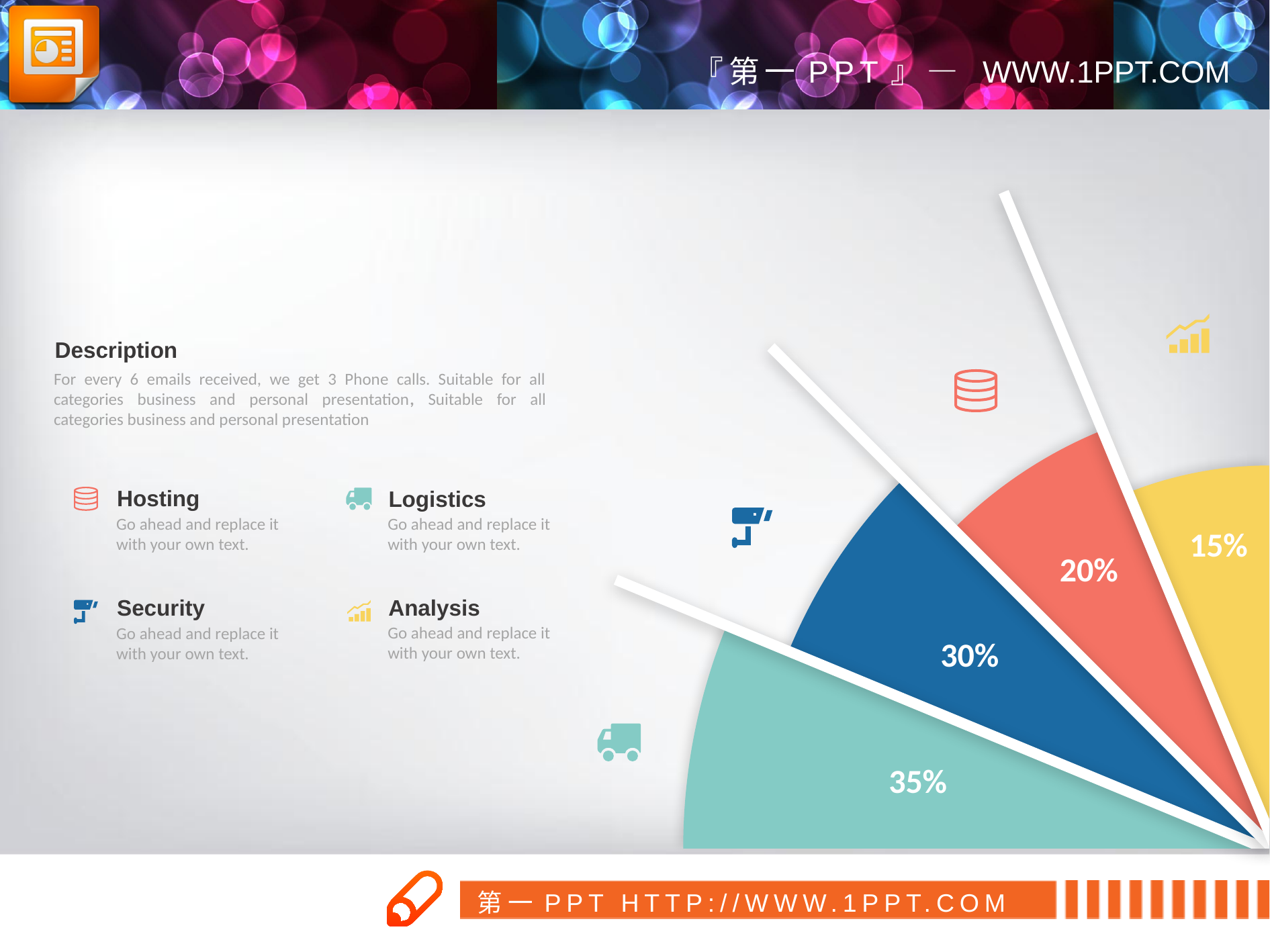

Description

For every 6 emails received, we get 3 Phone calls. Suitable for all categories business and personal presentation, Suitable for all categories business and personal presentation

Hosting
Logistics

Go ahead and replace it with your own text.
Go ahead and replace it with your own text.
15%
20%

Security
Analysis

Go ahead and replace it with your own text.
Go ahead and replace it with your own text.

30%

35%